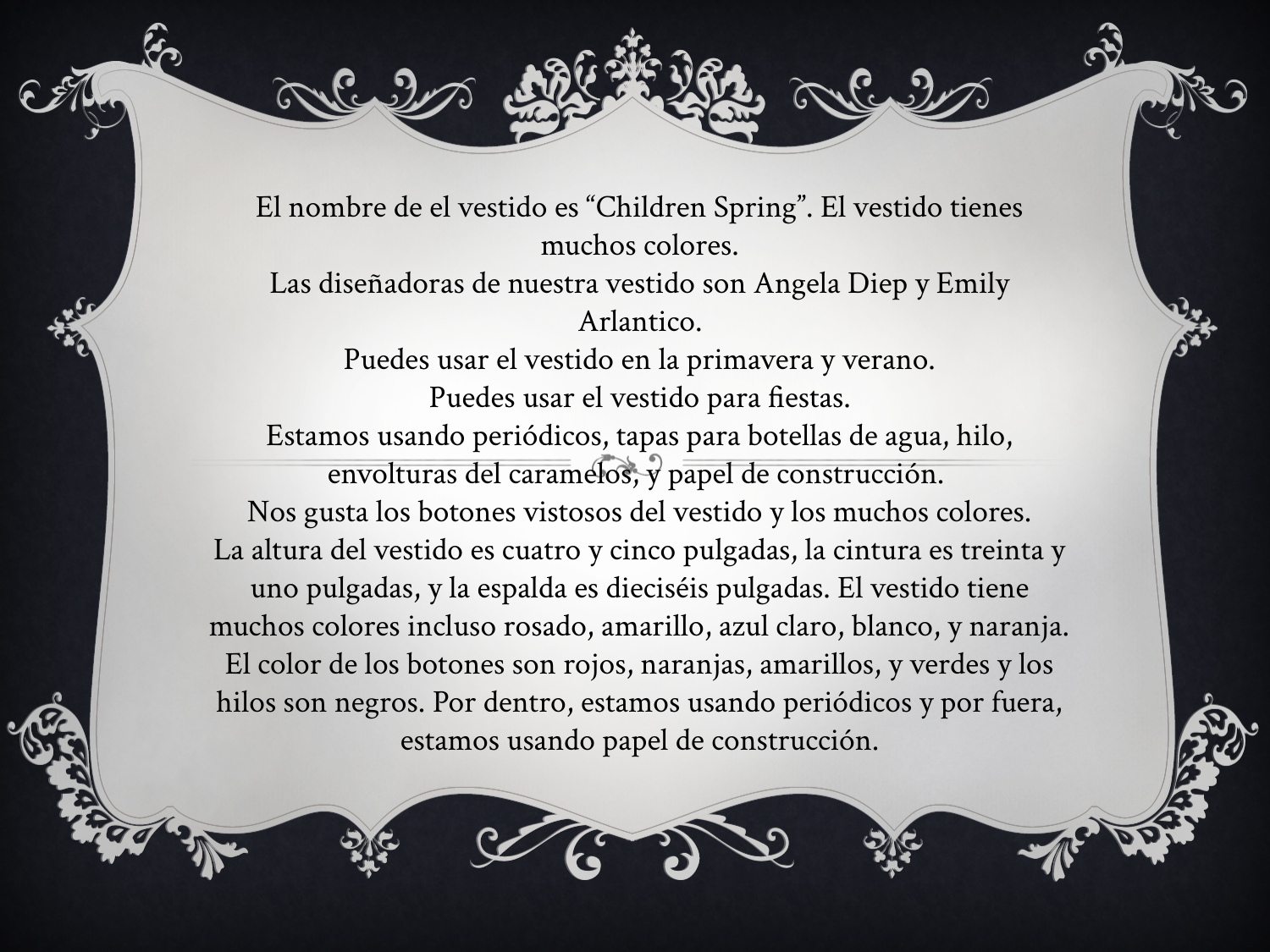

El nombre de el vestido es “Children Spring”. El vestido tienes muchos colores.
Las diseñadoras de nuestra vestido son Angela Diep y Emily Arlantico.
Puedes usar el vestido en la primavera y verano.
Puedes usar el vestido para fiestas.
Estamos usando periódicos, tapas para botellas de agua, hilo, envolturas del caramelos, y papel de construcción.
Nos gusta los botones vistosos del vestido y los muchos colores.
La altura del vestido es cuatro y cinco pulgadas, la cintura es treinta y uno pulgadas, y la espalda es dieciséis pulgadas. El vestido tiene muchos colores incluso rosado, amarillo, azul claro, blanco, y naranja. El color de los botones son rojos, naranjas, amarillos, y verdes y los hilos son negros. Por dentro, estamos usando periódicos y por fuera, estamos usando papel de construcción.